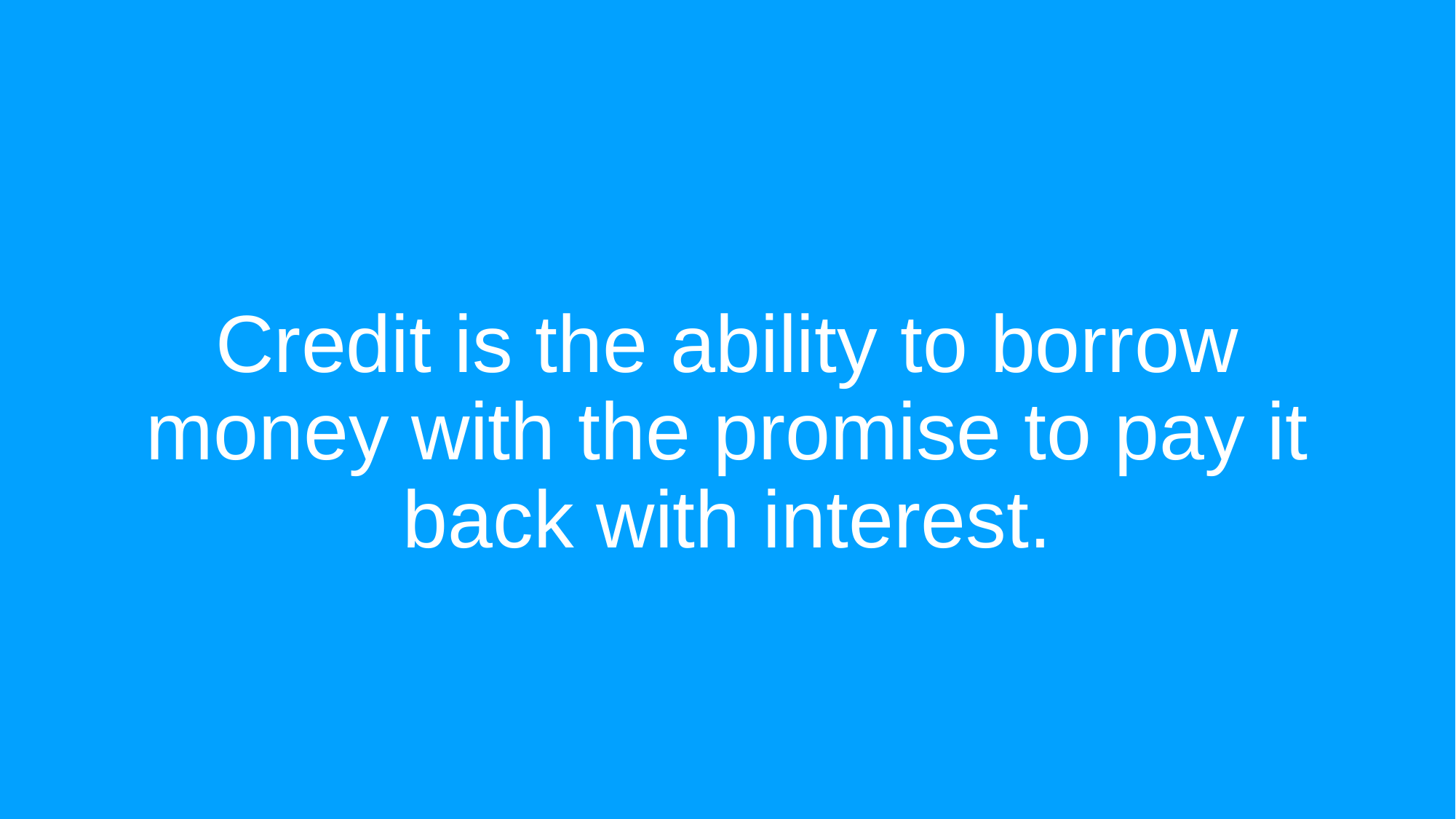

# Credit is the ability to borrow money with the promise to pay it back with interest.